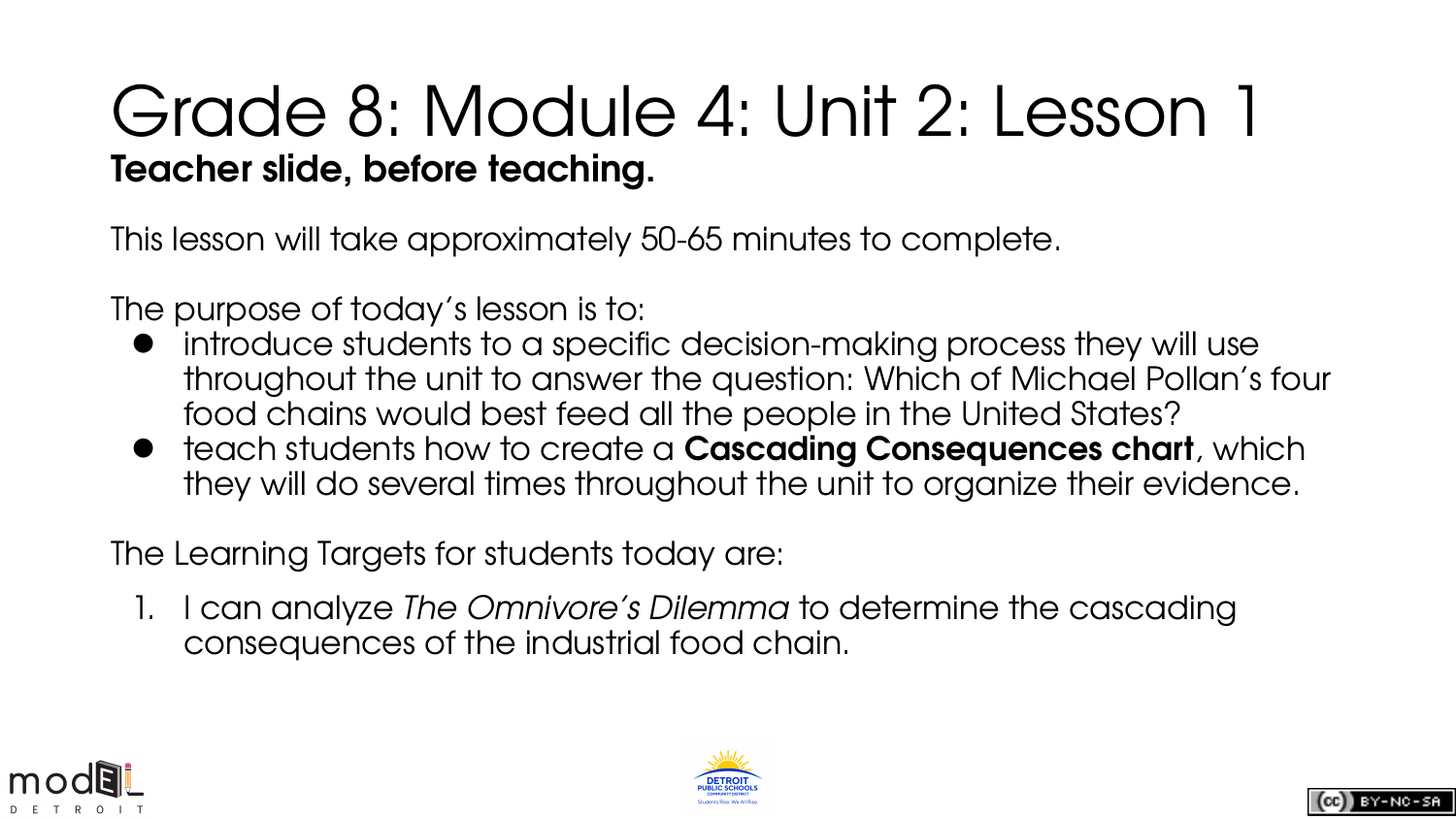

# Grade 8: Module 4: Unit 2: Lesson 1
Teacher slide, before teaching.

This lesson will take approximately 50-65 minutes to complete.

The purpose of today’s lesson is to:
introduce students to a specific decision-making process they will use throughout the unit to answer the question: Which of Michael Pollan’s four food chains would best feed all the people in the United States?
teach students how to create a Cascading Consequences chart, which they will do several times throughout the unit to organize their evidence.
The Learning Targets for students today are:
I can analyze The Omnivore’s Dilemma to determine the cascading consequences of the industrial food chain.